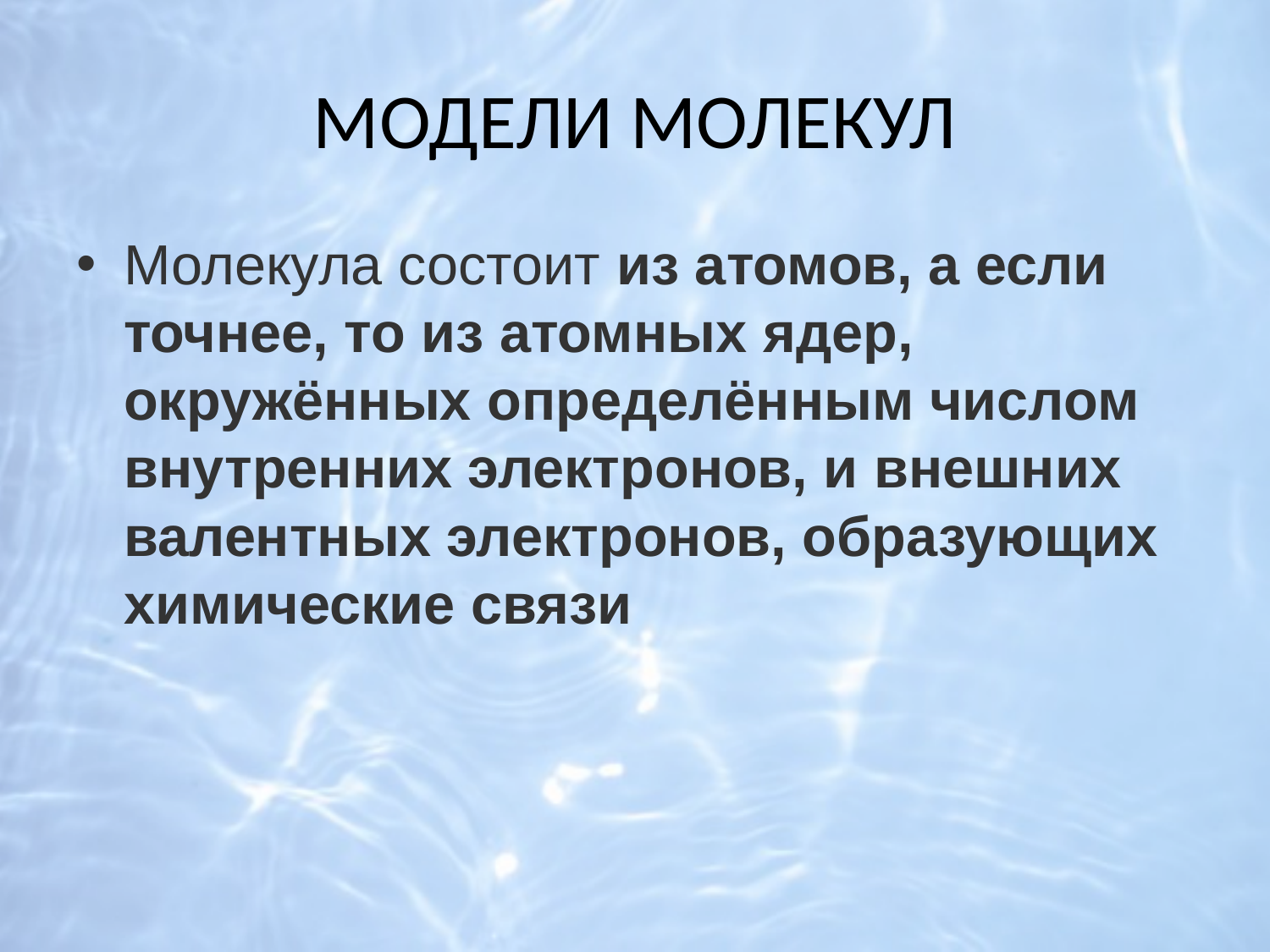

# МОДЕЛИ МОЛЕКУЛ
Молекула состоит из атомов, а если точнее, то из атомных ядер, окружённых определённым числом внутренних электронов, и внешних валентных электронов, образующих химические связи